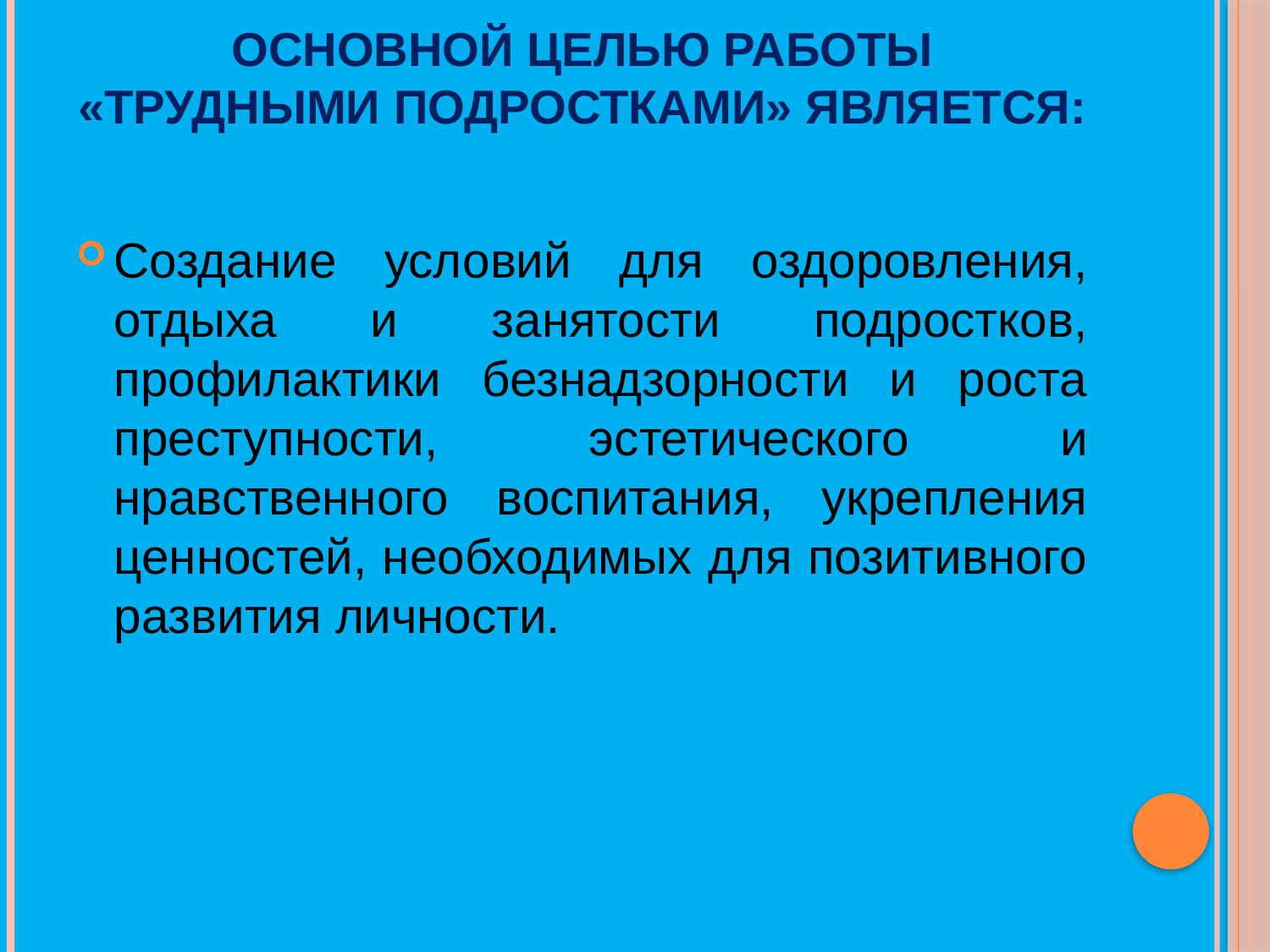

# Основной целью работы «трудными подростками» является:
Создание условий для оздоровления, отдыха и занятости подростков, профилактики безнадзорности и роста преступности, эстетического и нравственного воспитания, укрепления ценностей, необходимых для позитивного развития личности.